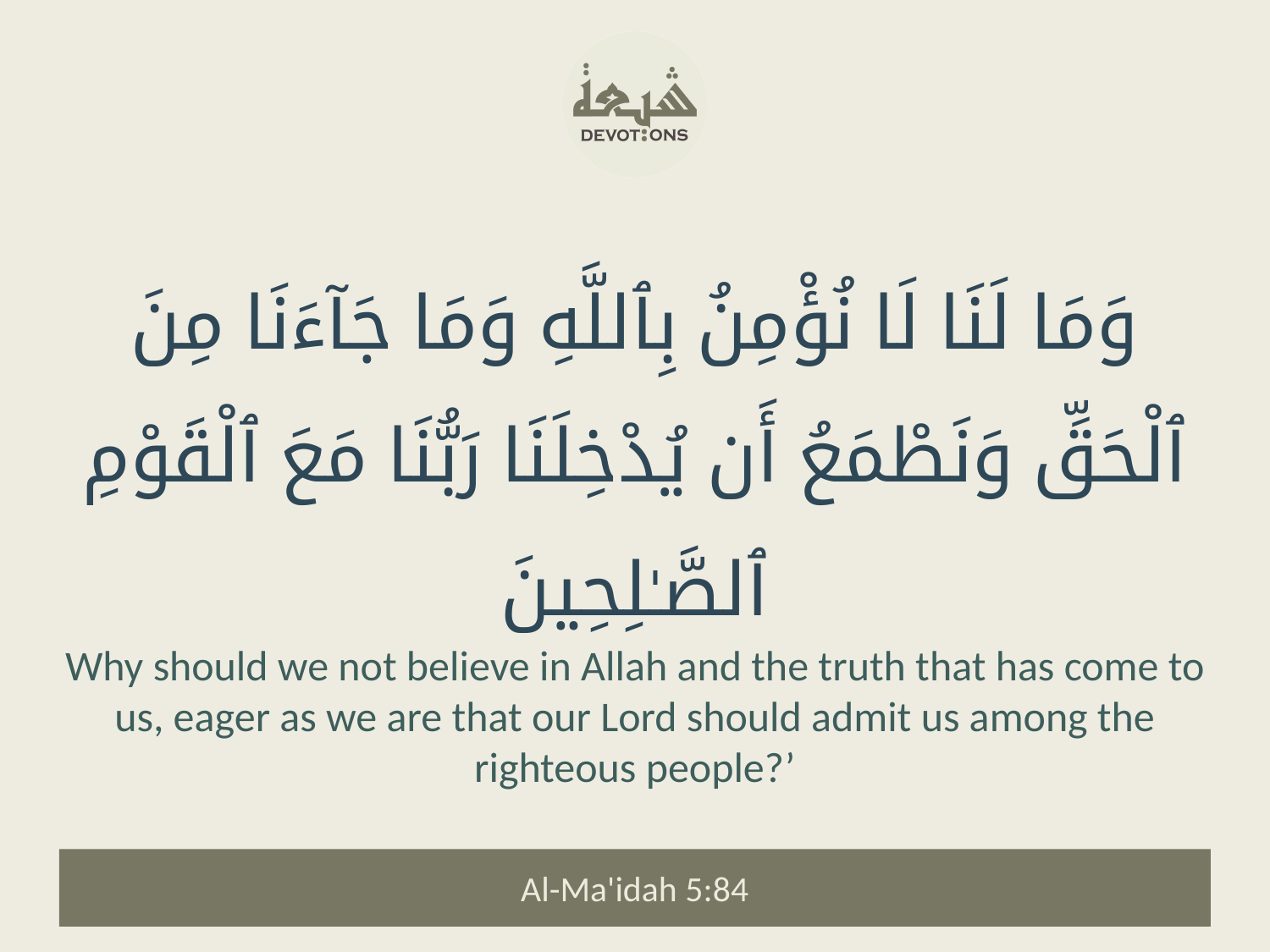

وَمَا لَنَا لَا نُؤْمِنُ بِٱللَّهِ وَمَا جَآءَنَا مِنَ ٱلْحَقِّ وَنَطْمَعُ أَن يُدْخِلَنَا رَبُّنَا مَعَ ٱلْقَوْمِ ٱلصَّـٰلِحِينَ
Why should we not believe in Allah and the truth that has come to us, eager as we are that our Lord should admit us among the righteous people?’
Al-Ma'idah 5:84